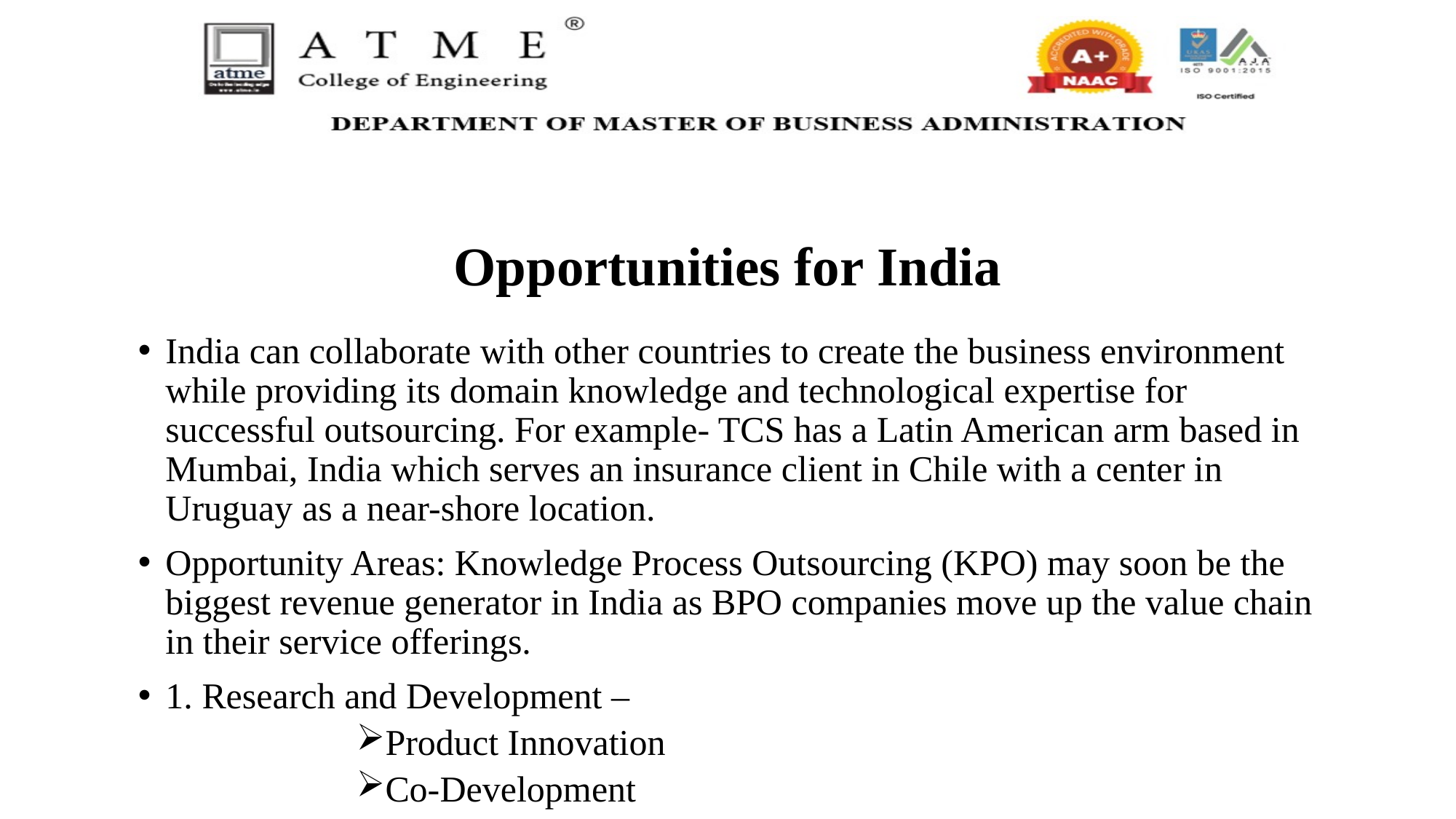

# Opportunities for India
India can collaborate with other countries to create the business environment while providing its domain knowledge and technological expertise for successful outsourcing. For example- TCS has a Latin American arm based in Mumbai, India which serves an insurance client in Chile with a center in Uruguay as a near-shore location.
Opportunity Areas: Knowledge Process Outsourcing (KPO) may soon be the biggest revenue generator in India as BPO companies move up the value chain in their service offerings.
1. Research and Development –
Product Innovation
Co-Development